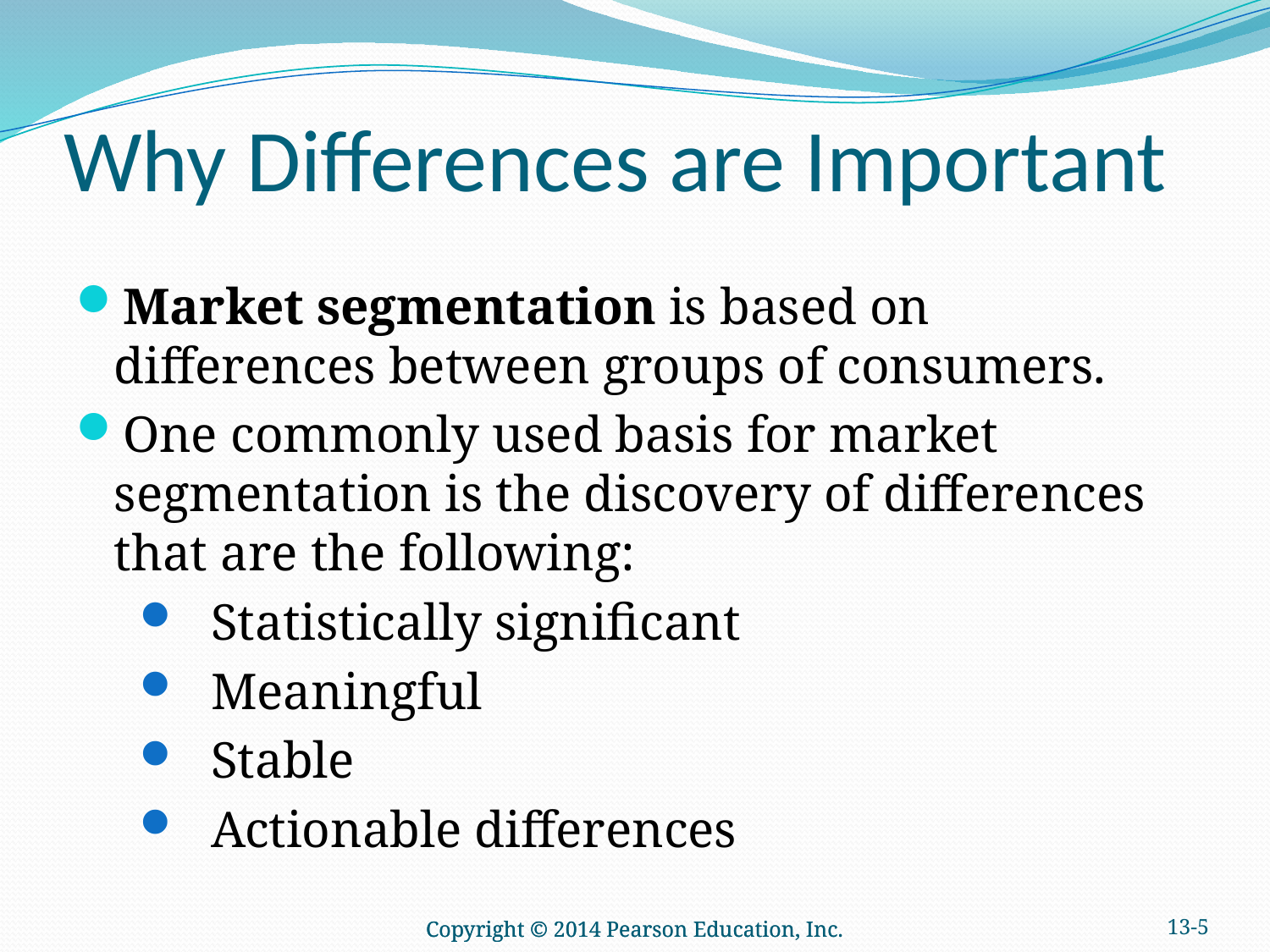

# Why Differences are Important
Market segmentation is based on differences between groups of consumers.
One commonly used basis for market segmentation is the discovery of differences that are the following:
Statistically significant
Meaningful
Stable
Actionable differences